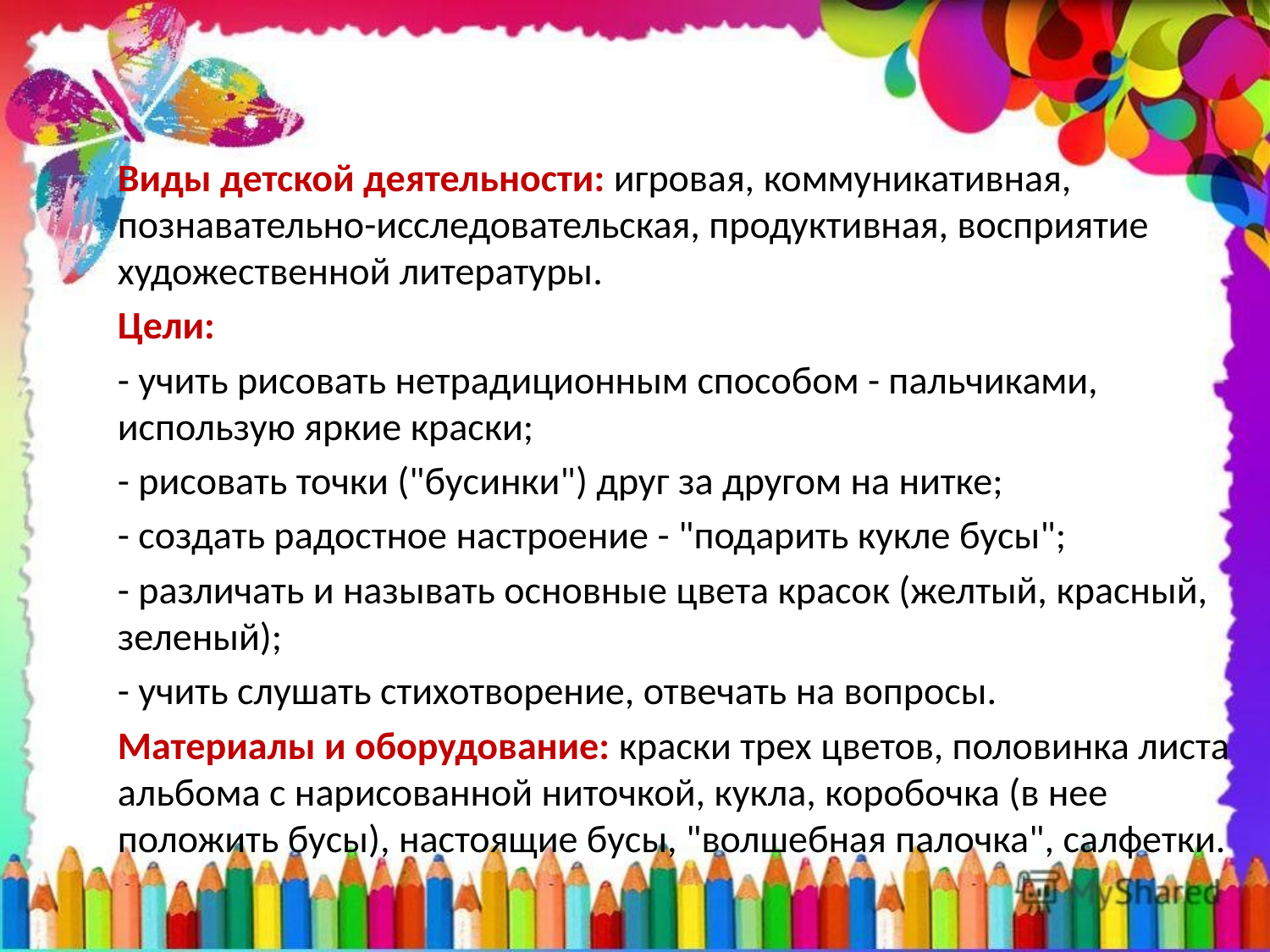

Виды детской деятельности: игровая, коммуникативная, познавательно-исследовательская, продуктивная, восприятие художественной литературы.
Цели:
- учить рисовать нетрадиционным способом - пальчиками, использую яркие краски;
- рисовать точки ("бусинки") друг за другом на нитке;
- создать радостное настроение - "подарить кукле бусы";
- различать и называть основные цвета красок (желтый, красный, зеленый);
- учить слушать стихотворение, отвечать на вопросы.
Материалы и оборудование: краски трех цветов, половинка листа альбома с нарисованной ниточкой, кукла, коробочка (в нее положить бусы), настоящие бусы, "волшебная палочка", салфетки.